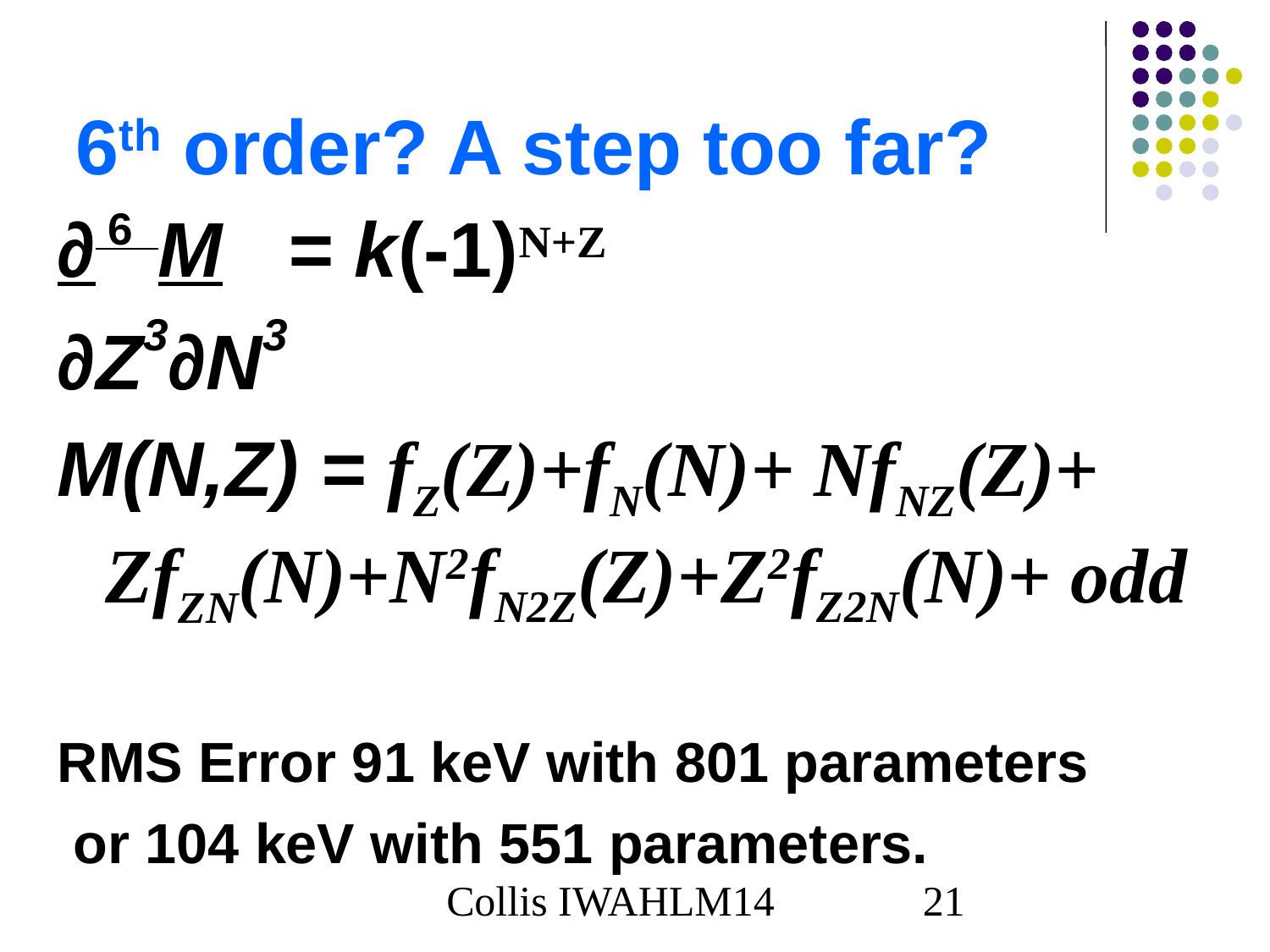

# 6th order? A step too far?
∂ 6  M   = k(-1)N+Z
∂Z3∂N3
M(N,Z) = fZ(Z)+fN(N)+ NfNZ(Z)+ ZfZN(N)+N2fN2Z(Z)+Z2fZ2N(N)+ odd

RMS Error 91 keV with 801 parameters
 or 104 keV with 551 parameters.
Collis IWAHLM14
21